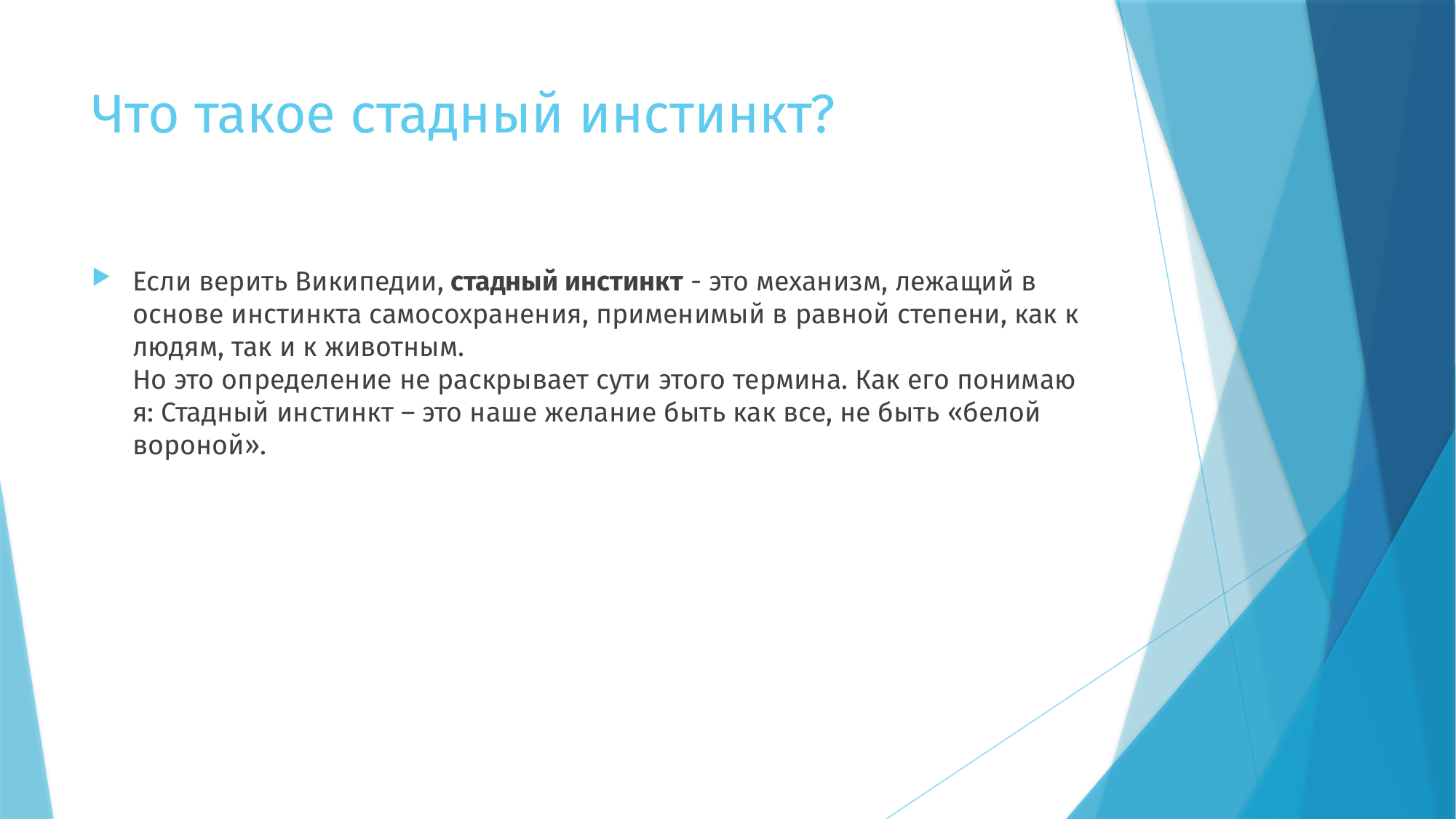

# Что такое стадный инстинкт?
Если верить Википедии, стадный инстинкт - это механизм, лежащий в основе инстинкта самосохранения, применимый в равной степени, как к людям, так и к животным.
Но это определение не раскрывает сути этого термина. Как его понимаю я: Стадный инстинкт – это наше желание быть как все, не быть «белой вороной».